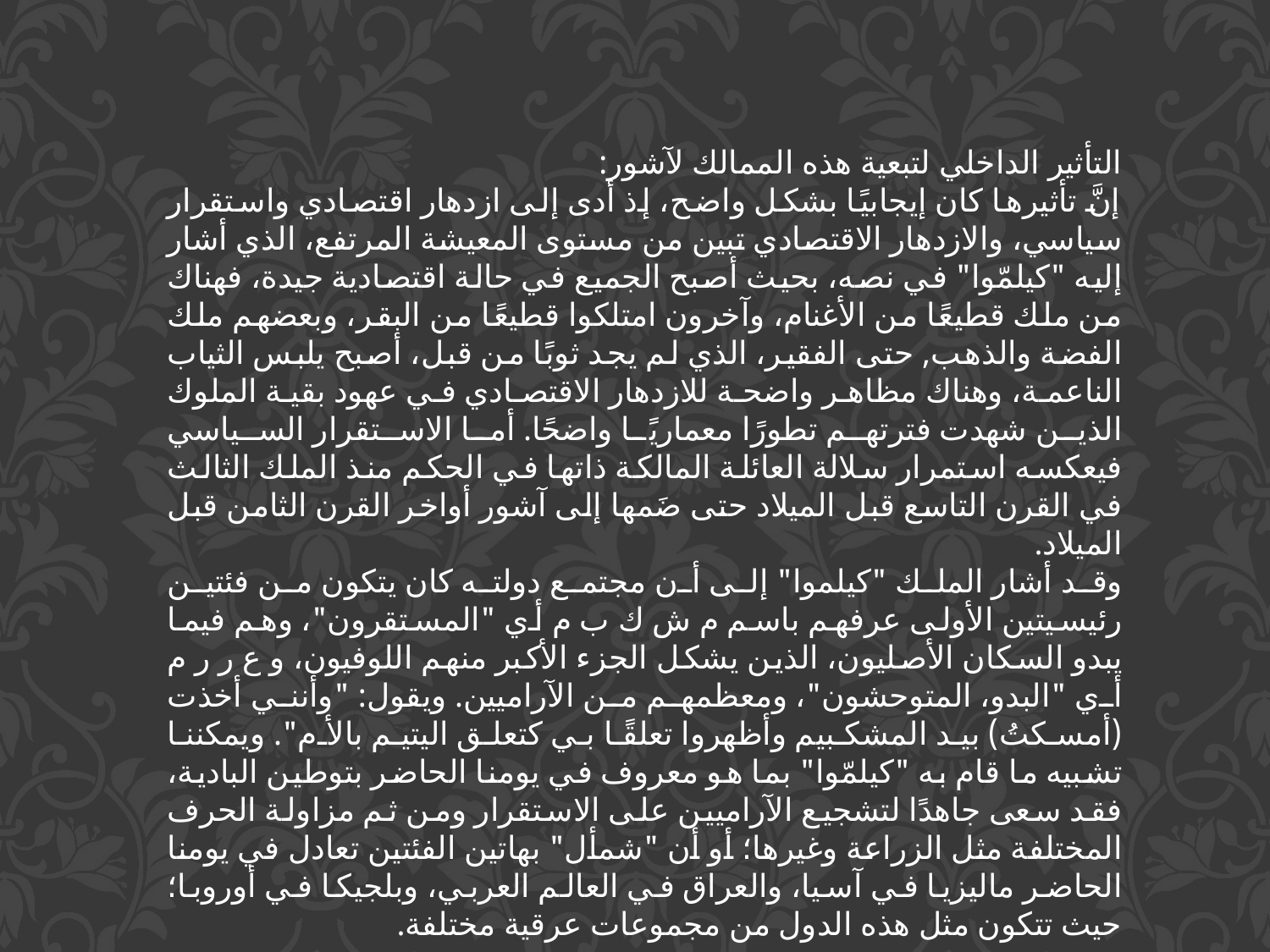

التأثير الداخلي لتبعية هذه الممالك لآشور:
إنَّ تأثيرها كان إيجابيًا بشكل واضح، إذ أدى إلى ازدهار اقتصادي واستقرار سياسي، والازدهار الاقتصادي تبين من مستوى المعيشة المرتفع، الذي أشار إليه "كيلمّوا" في نصه، بحيث أصبح الجميع في حالة اقتصادية جيدة، فهناك من ملك قطيعًا من الأغنام، وآخرون امتلكوا قطيعًا من البقر، وبعضهم ملك الفضة والذهب, حتى الفقير، الذي لم يجد ثوبًا من قبل، أصبح يلبس الثياب الناعمة، وهناك مظاهر واضحة للازدهار الاقتصادي في عهود بقية الملوك الذين شهدت فترتهم تطورًا معماريًا واضحًا. أما الاستقرار السياسي فيعكسه استمرار سلالة العائلة المالكة ذاتها في الحكم منذ الملك الثالث في القرن التاسع قبل الميلاد حتى ضَمها إلى آشور أواخر القرن الثامن قبل الميلاد.
وقد أشار الملك "كيلموا" إلى أن مجتمع دولته كان يتكون من فئتين رئيسيتين الأولى عرفهم باسم م ش ك ب م أي "المستقرون"، وهم فيما يبدو السكان الأصليون، الذين يشكل الجزء الأكبر منهم اللوفيون، و ع ر ر م أي "البدو، المتوحشون"، ومعظمهم من الآراميين. ويقول: "وأنني أخذت (أمسكتُ) بيد المشكبيم وأظهروا تعلقًا بي كتعلق اليتيم بالأم". ويمكننا تشبيه ما قام به "كيلمّوا" بما هو معروف في يومنا الحاضر بتوطين البادية، فقد سعى جاهدًا لتشجيع الآراميين على الاستقرار ومن ثم مزاولة الحرف المختلفة مثل الزراعة وغيرها؛ أو أن "شمأل" بهاتين الفئتين تعادل في يومنا الحاضر ماليزيا في آسيا، والعراق في العالم العربي، وبلجيكا في أوروبا؛ حيث تتكون مثل هذه الدول من مجموعات عرقية مختلفة.